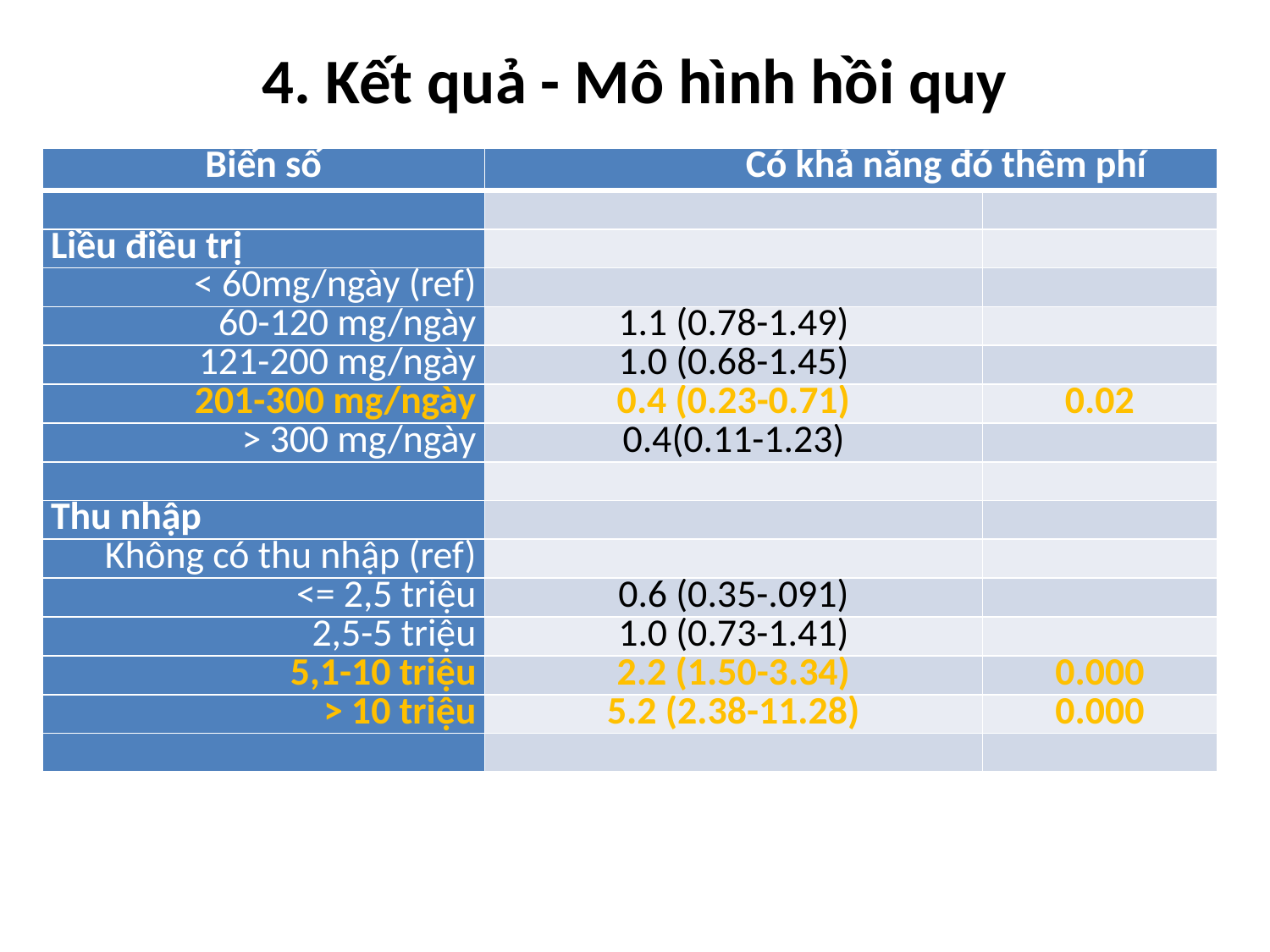

# 4. Kết quả - Mô hình hồi quy
| Biến số | Có khả năng đó thêm phí |  |
| --- | --- | --- |
|  |  |  |
| Liều điều trị |  |  |
| < 60mg/ngày (ref) |  |  |
| 60-120 mg/ngày | 1.1 (0.78-1.49) |  |
| 121-200 mg/ngày | 1.0 (0.68-1.45) |  |
| 201-300 mg/ngày | 0.4 (0.23-0.71) | 0.02 |
| > 300 mg/ngày | 0.4(0.11-1.23) |  |
|  |  |  |
| Thu nhập |  |  |
| Không có thu nhập (ref) |  |  |
| <= 2,5 triệu | 0.6 (0.35-.091) |  |
| 2,5-5 triệu | 1.0 (0.73-1.41) |  |
| 5,1-10 triệu | 2.2 (1.50-3.34) | 0.000 |
| > 10 triệu | 5.2 (2.38-11.28) | 0.000 |
|  |  |  |